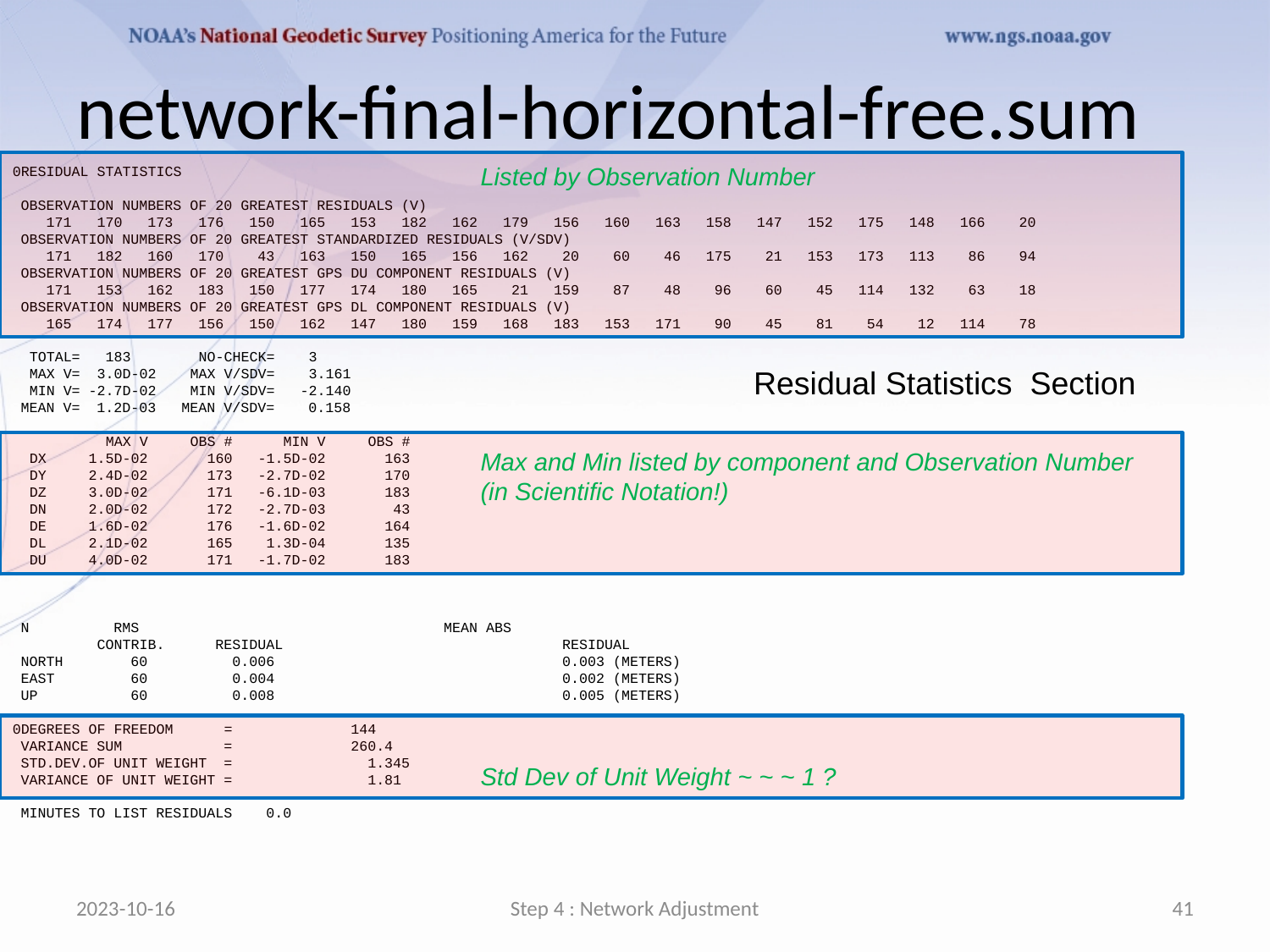

# network-final-horizontal-free.sum

Listed by Observation Number
0RESIDUAL STATISTICS

 OBSERVATION NUMBERS OF 20 GREATEST RESIDUALS (V)
    171   170   173   176   150   165   153   182   162   179   156   160   163   158   147   152   175   148   166    20
 OBSERVATION NUMBERS OF 20 GREATEST STANDARDIZED RESIDUALS (V/SDV)
    171   182   160   170    43   163   150   165   156   162    20    60    46   175    21   153   173   113    86    94
 OBSERVATION NUMBERS OF 20 GREATEST GPS DU COMPONENT RESIDUALS (V)
    171   153   162   183   150   177   174   180   165    21   159    87    48    96    60    45   114   132    63    18
 OBSERVATION NUMBERS OF 20 GREATEST GPS DL COMPONENT RESIDUALS (V)
    165   174   177   156   150   162   147   180   159   168   183   153   171    90    45    81    54    12   114    78

  TOTAL=   183        NO-CHECK=    3
  MAX V=  3.0D-02    MAX V/SDV=    3.161
  MIN V= -2.7D-02    MIN V/SDV=   -2.140
 MEAN V=  1.2D-03   MEAN V/SDV=    0.158

           MAX V     OBS #      MIN V     OBS #
  DX     1.5D-02       160   -1.5D-02       163
  DY     2.4D-02       173   -2.7D-02       170
  DZ     3.0D-02       171   -6.1D-03       183
  DN     2.0D-02       172   -2.7D-03        43
  DE     1.6D-02       176   -1.6D-02       164
  DL     2.1D-02       165    1.3D-04       135
  DU     4.0D-02       171   -1.7D-02       183

 N          RMS                                    MEAN ABS
          CONTRIB.      RESIDUAL                                 RESIDUAL
 NORTH        60          0.006                                  0.003 (METERS)
 EAST         60          0.004                                  0.002 (METERS)
 UP           60          0.008                                  0.005 (METERS)

0DEGREES OF FREEDOM      =              144
 VARIANCE SUM            =              260.4
 STD.DEV.OF UNIT WEIGHT  =                1.345
 VARIANCE OF UNIT WEIGHT =                1.81

 MINUTES TO LIST RESIDUALS    0.0
Residual Statistics  Section

Max and Min listed by component and Observation Number
(in Scientific Notation!)

Std Dev of Unit Weight ~ ~ ~ 1 ?
2023-10-16
Step 4 : Network Adjustment
41